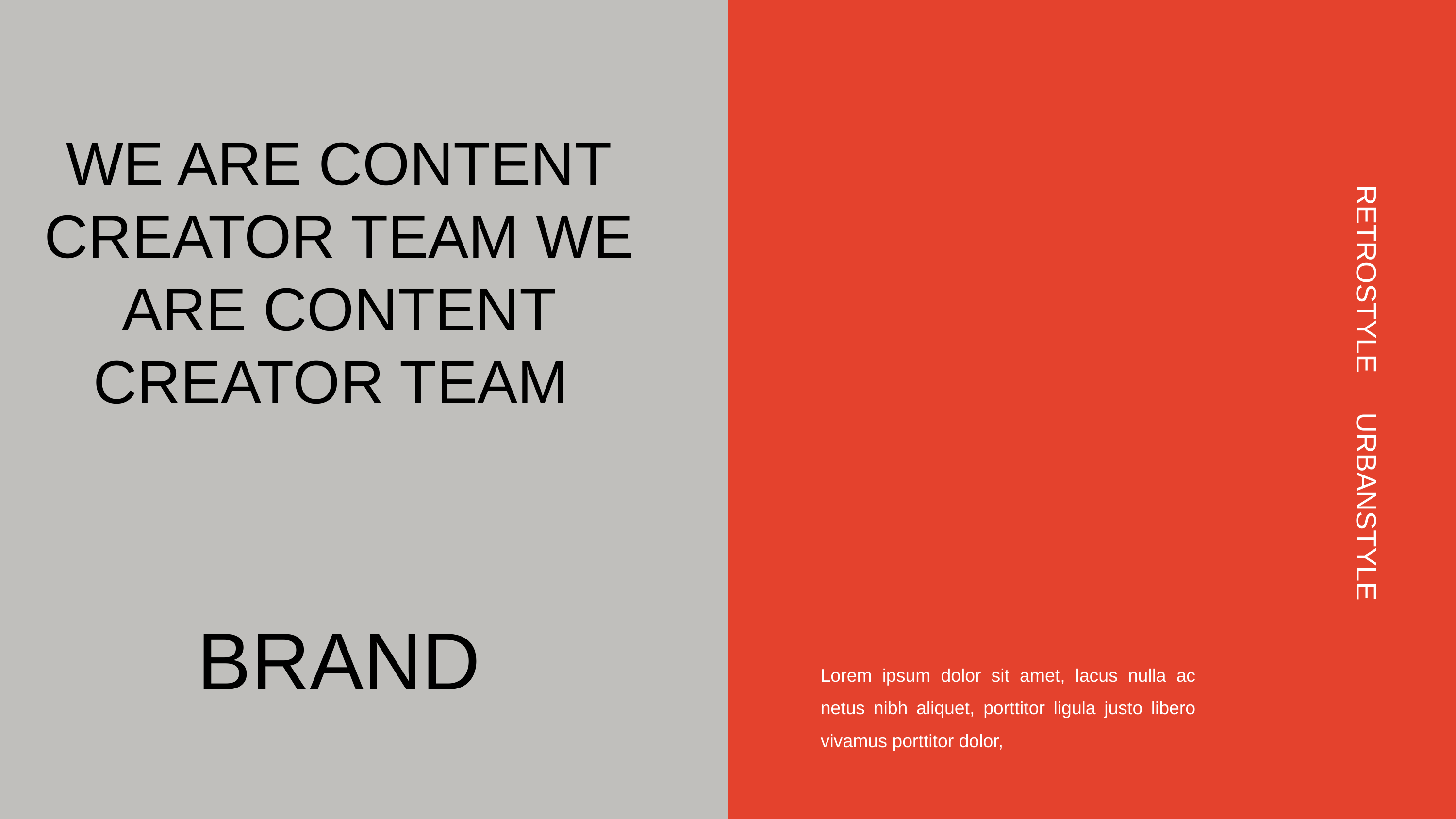

WE ARE CONTENT
CREATOR TEAM WE ARE CONTENT
CREATOR TEAM

RETROSTYLE     URBANSTYLE
BRAND
Lorem ipsum dolor sit amet, lacus nulla ac netus nibh aliquet, porttitor ligula justo libero vivamus porttitor dolor,